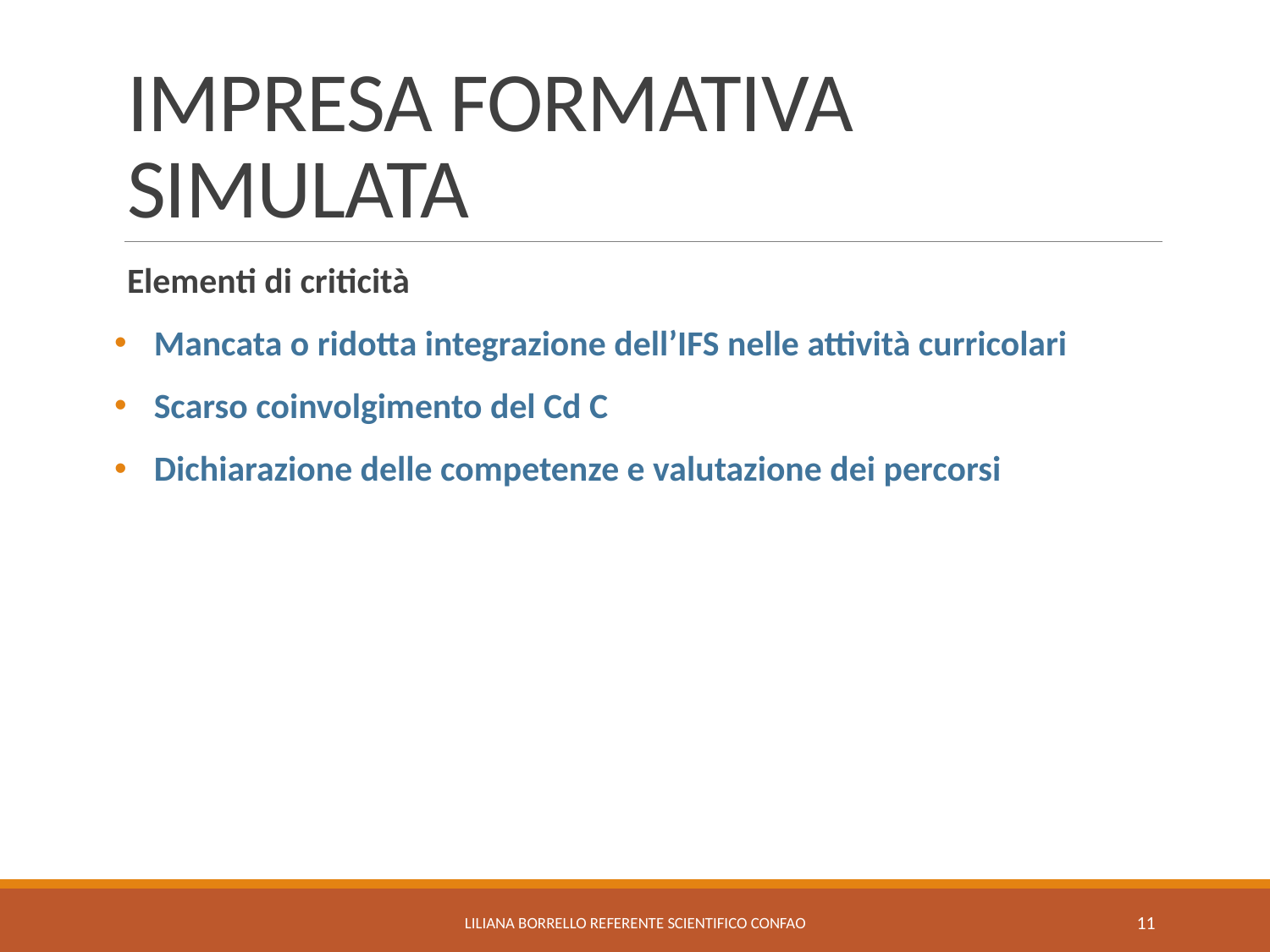

# IMPRESA FORMATIVA SIMULATA
Elementi di criticità
Mancata o ridotta integrazione dell’IFS nelle attività curricolari
Scarso coinvolgimento del Cd C
Dichiarazione delle competenze e valutazione dei percorsi

LILIANA BORRELLO referente scientifico Confao
11